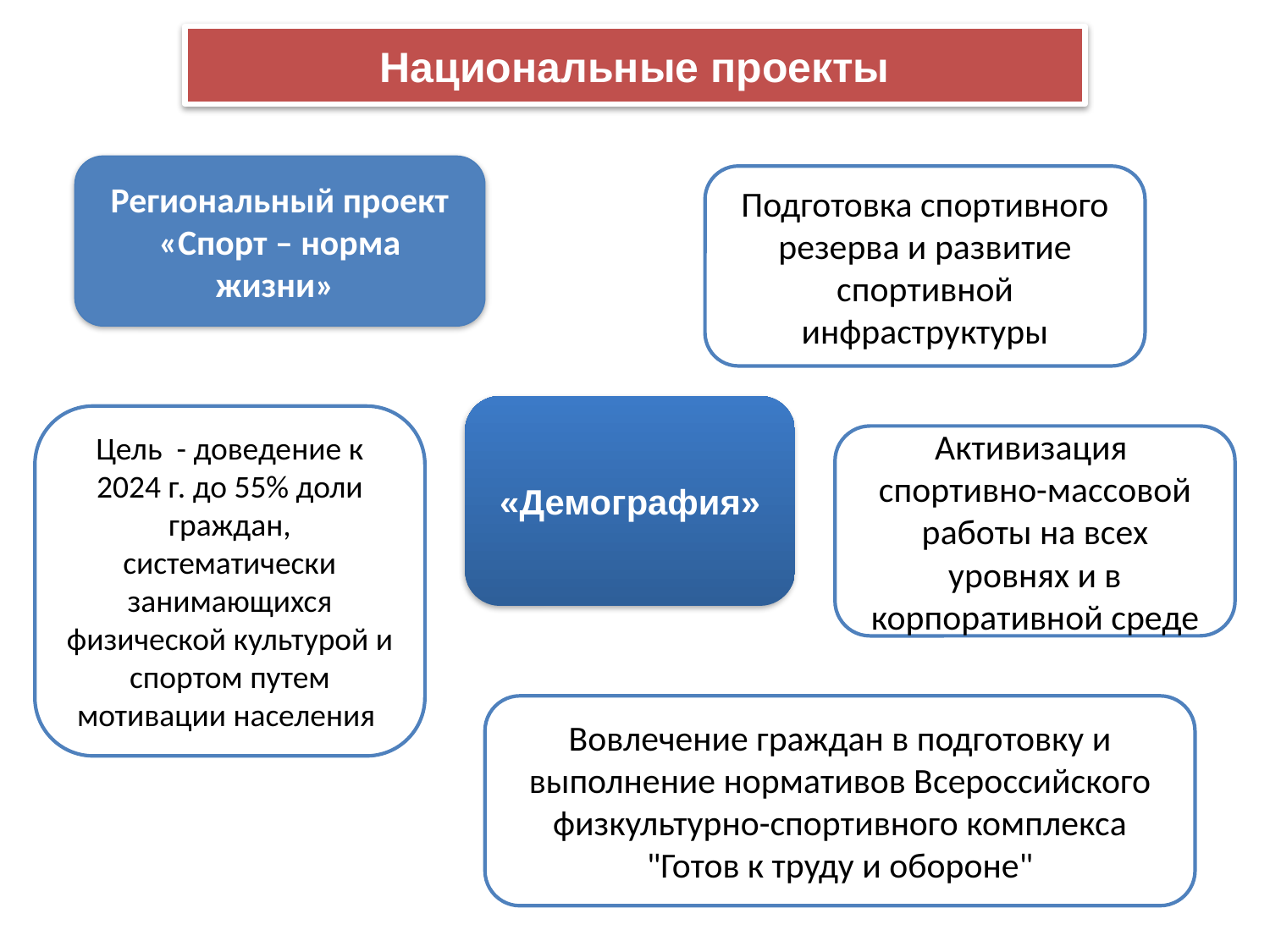

Национальные проекты
Региональный проект «Спорт – норма жизни»
Подготовка спортивного резерва и развитие спортивной инфраструктуры
«Демография»
Цель  - доведение к 2024 г. до 55% доли граждан, систематически занимающихся физической культурой и спортом путем мотивации населения
Активизация  спортивно-массовой работы на всех уровнях и в корпоративной среде
Вовлечение граждан в подготовку и выполнение нормативов Всероссийского физкультурно-спортивного комплекса "Готов к труду и обороне"